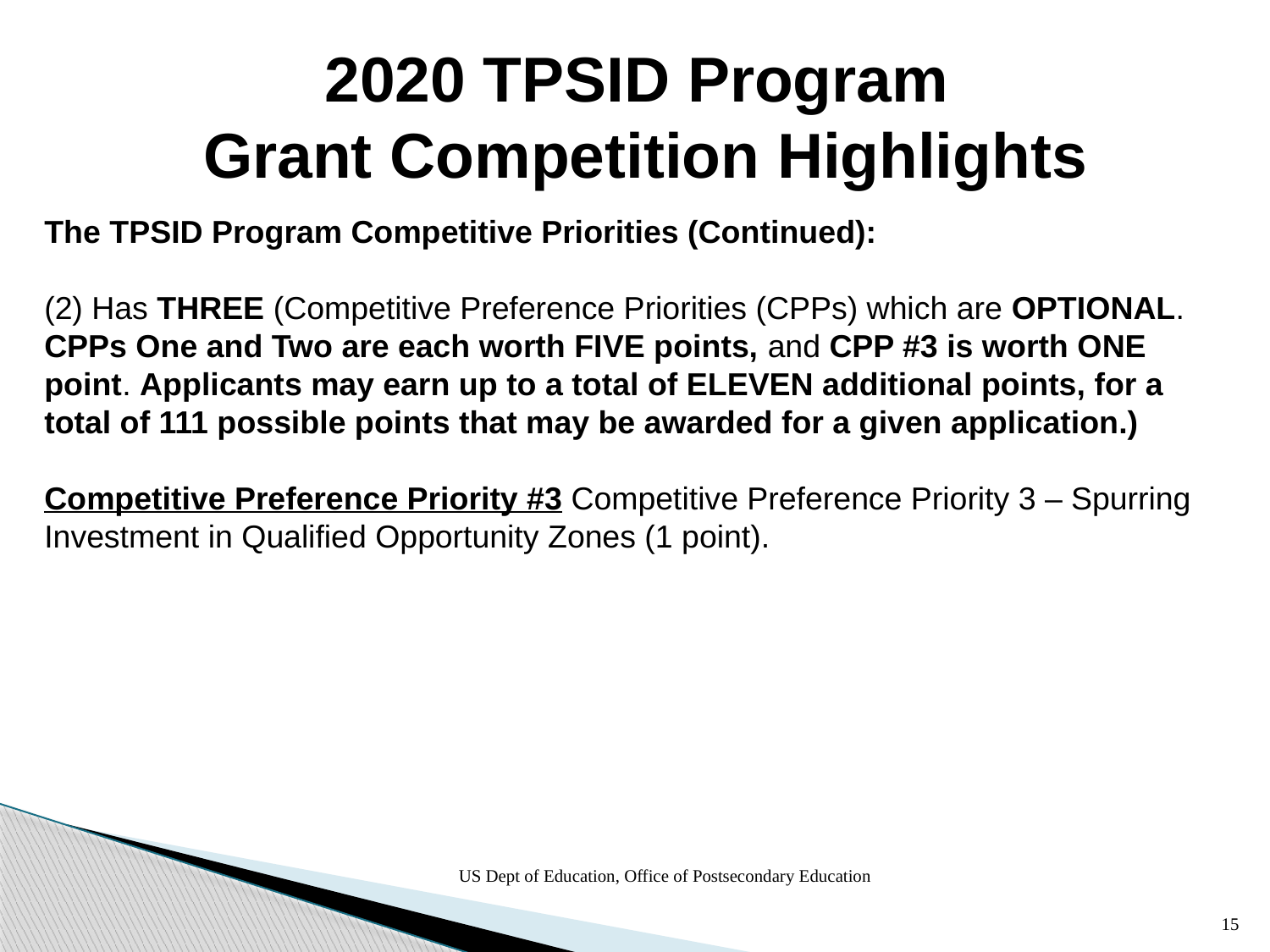

2020 TPSID Program
Grant Competition Highlights
The TPSID Program Competitive Priorities (Continued):

(2) Has THREE (Competitive Preference Priorities (CPPs) which are OPTIONAL. CPPs One and Two are each worth FIVE points, and CPP #3 is worth ONE point. Applicants may earn up to a total of ELEVEN additional points, for a total of 111 possible points that may be awarded for a given application.)

Competitive Preference Priority #3 Competitive Preference Priority 3 – Spurring Investment in Qualified Opportunity Zones (1 point).

US Dept of Education, Office of Postsecondary Education
15